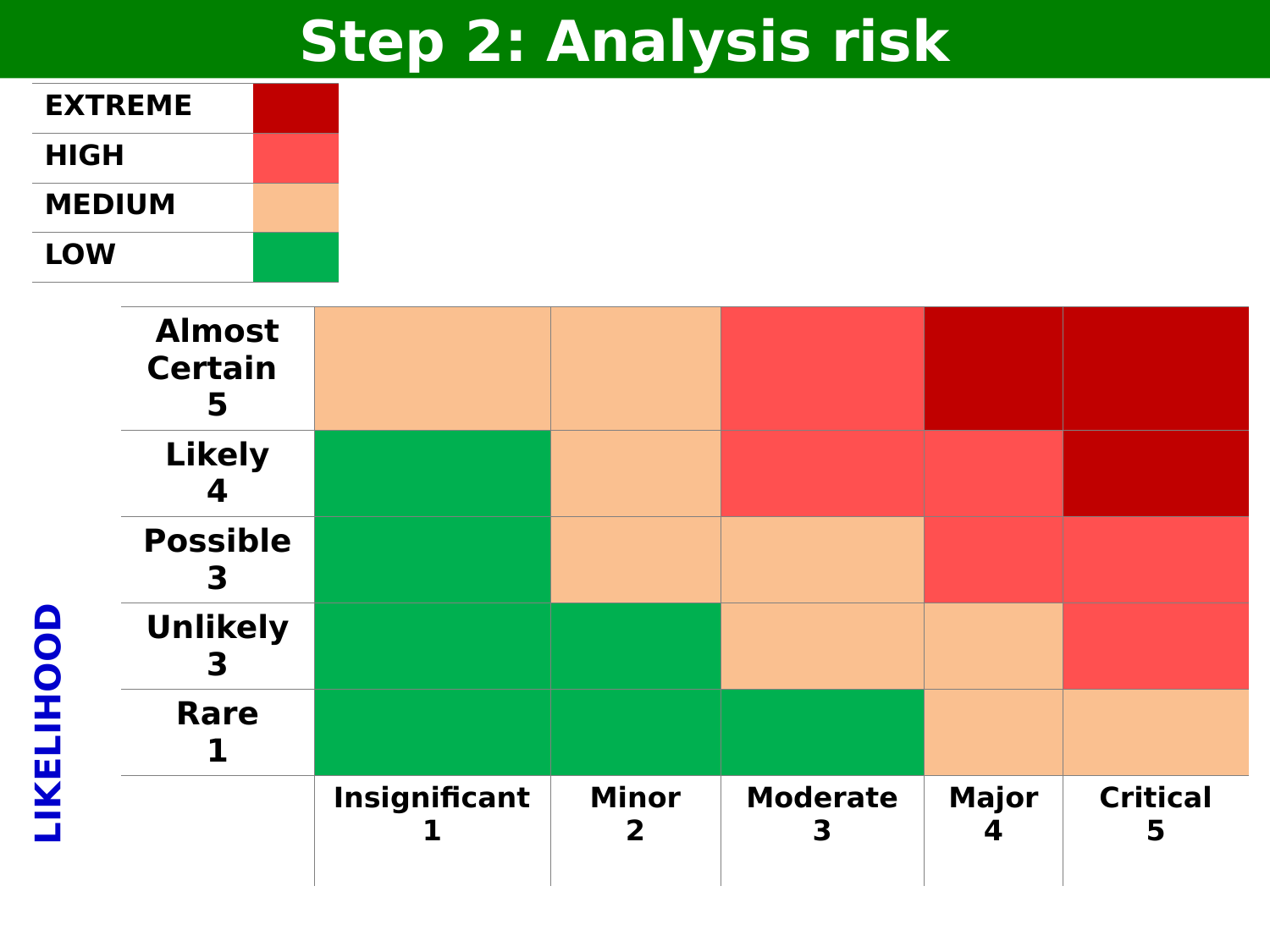

# Step 2: Analysis risk
| EXTREME |  |
| --- | --- |
| HIGH |  |
| MEDIUM |  |
| LOW |  |

| LIKELIHOOD | Almost Certain 5 |  |  |  |  |  |
| --- | --- | --- | --- | --- | --- | --- |
|  | Likely 4 |  |  |  |  |  |
|  | Possible 3 |  |  |  |  |  |
|  | Unlikely 3 |  |  |  |  |  |
|  | Rare 1 |  |  |  |  |  |
|  |  | Insignificant 1 | Minor 2 | Moderate 3 | Major 4 | Critical 5 |
|  | CONSEQUENSE |  |  |  |  |  |